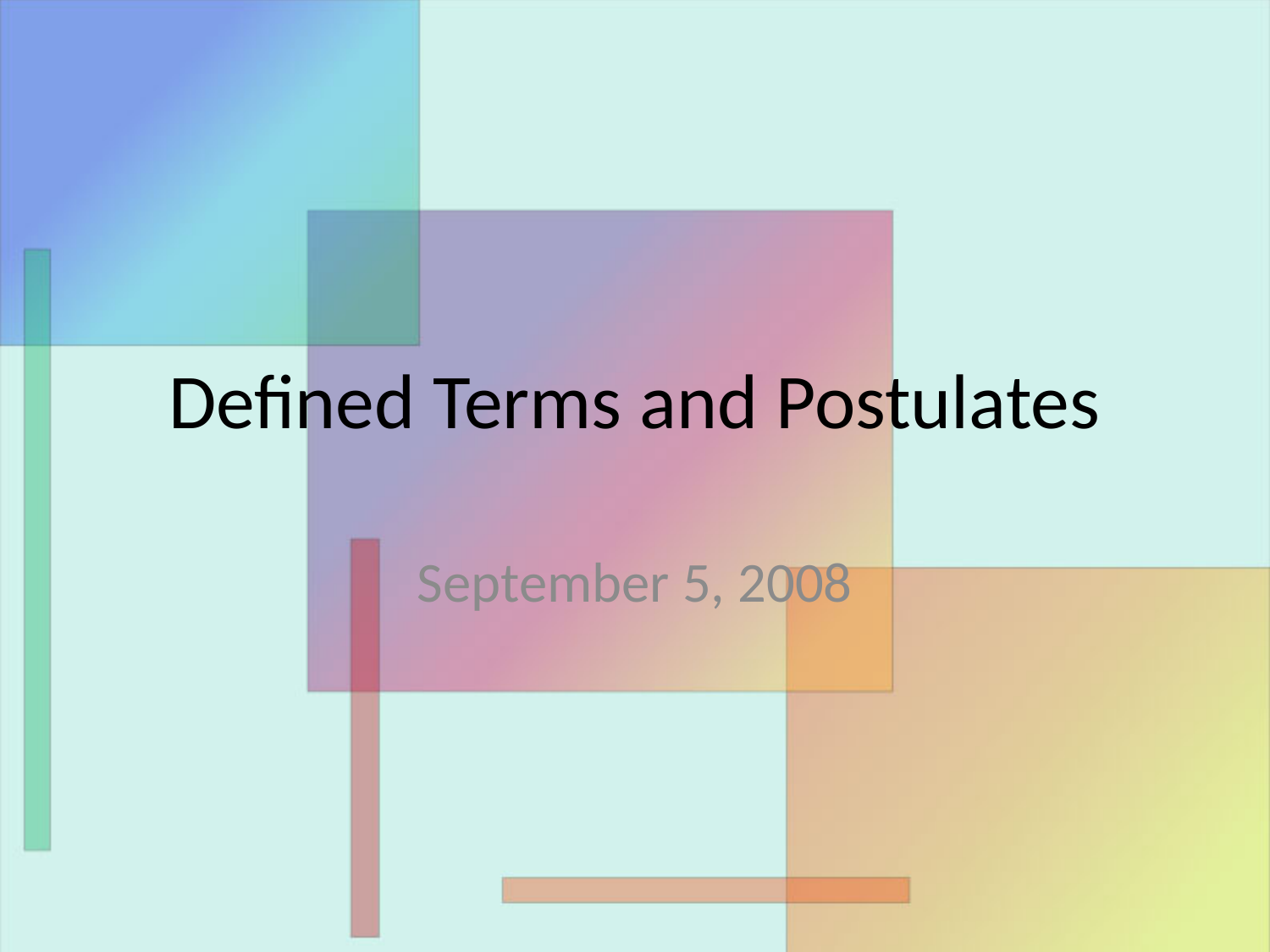

# Defined Terms and Postulates
September 5, 2008